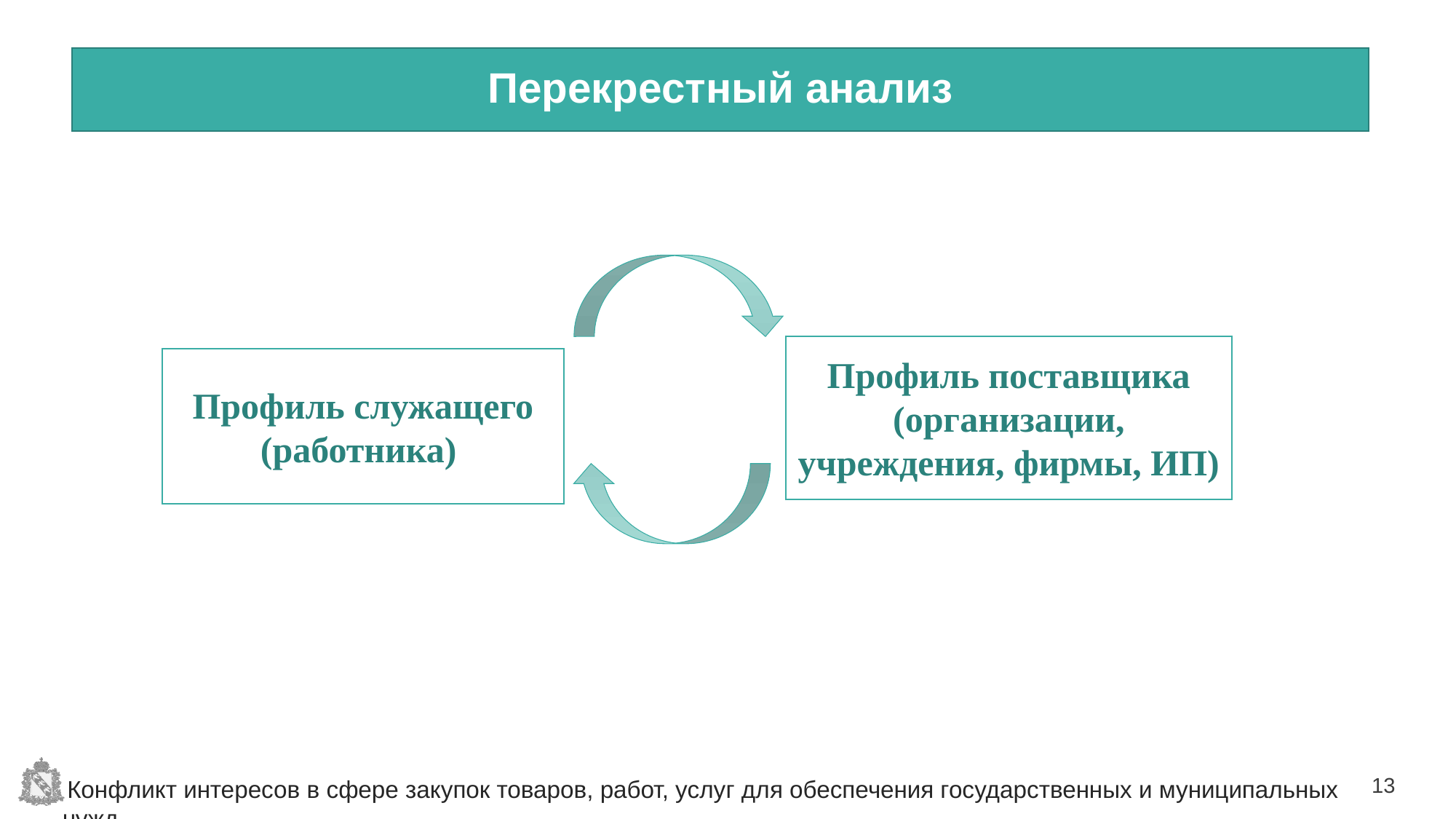

# Перекрестный анализ

Профиль поставщика (организации, учреждения, фирмы, ИП)
Профиль служащего (работника)